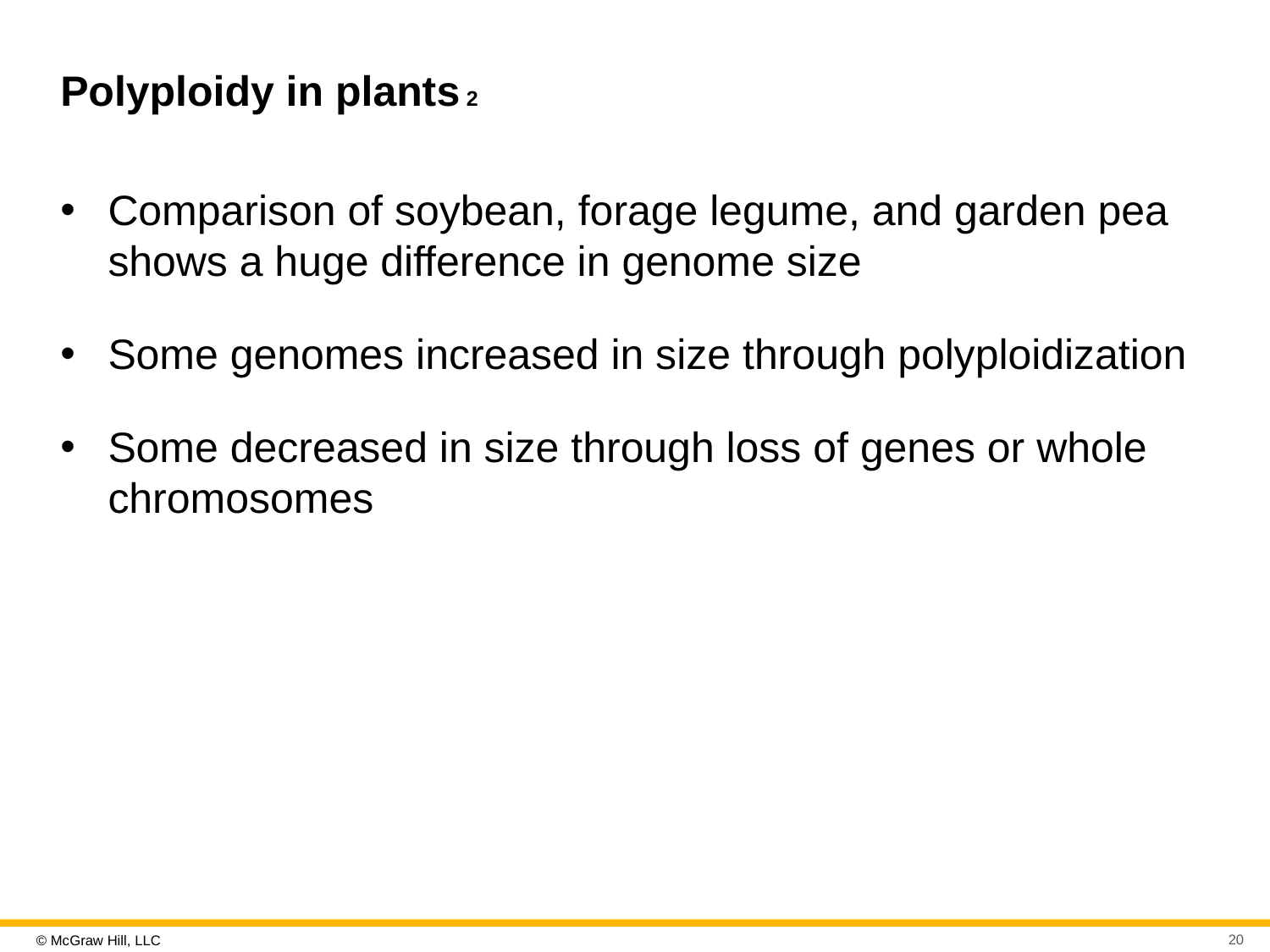

# Polyploidy in plants 2
Comparison of soybean, forage legume, and garden pea shows a huge difference in genome size
Some genomes increased in size through polyploidization
Some decreased in size through loss of genes or whole chromosomes
20